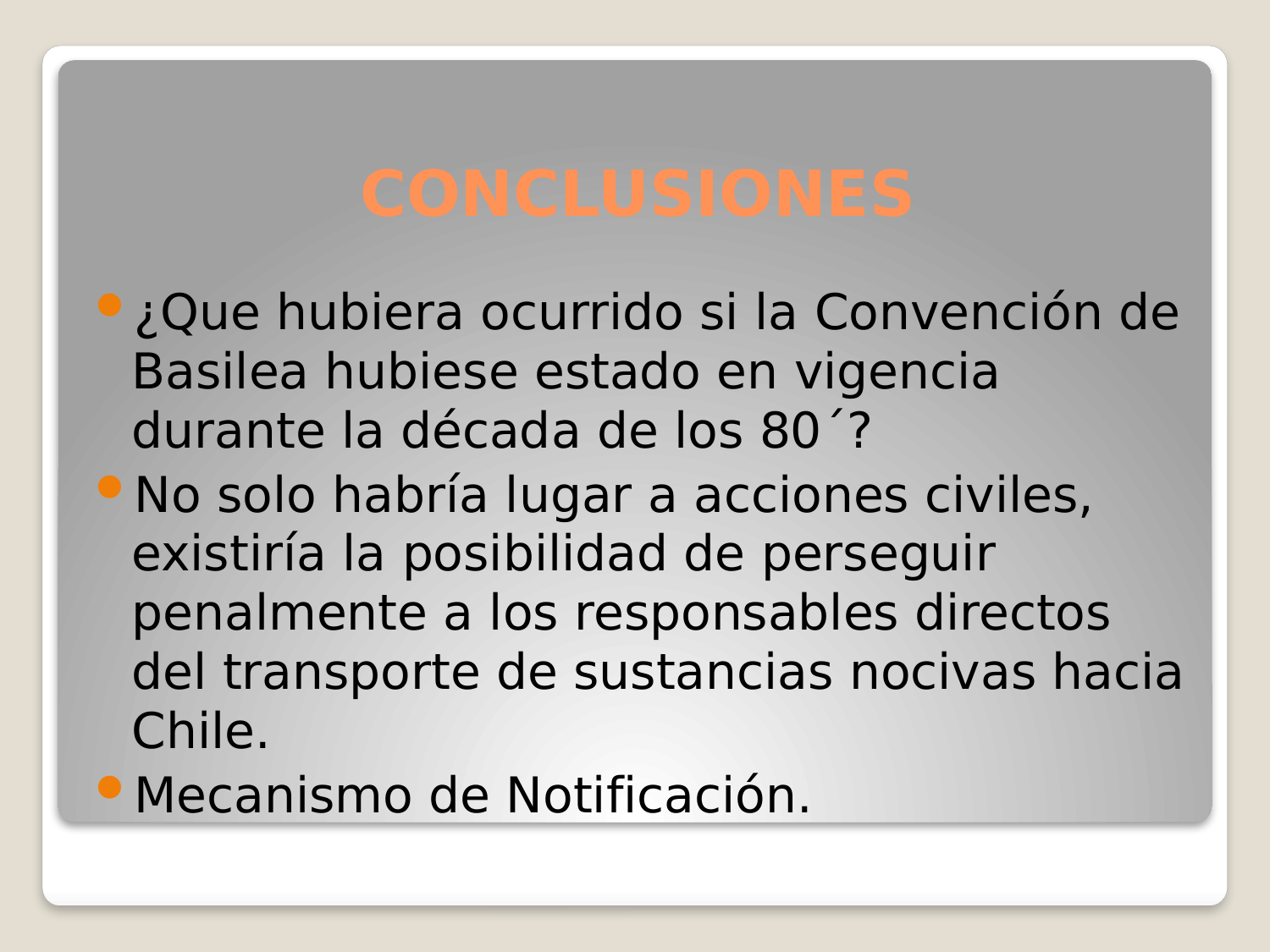

# CONCLUSIONES
¿Que hubiera ocurrido si la Convención de Basilea hubiese estado en vigencia durante la década de los 80´?
No solo habría lugar a acciones civiles, existiría la posibilidad de perseguir penalmente a los responsables directos del transporte de sustancias nocivas hacia Chile.
Mecanismo de Notificación.